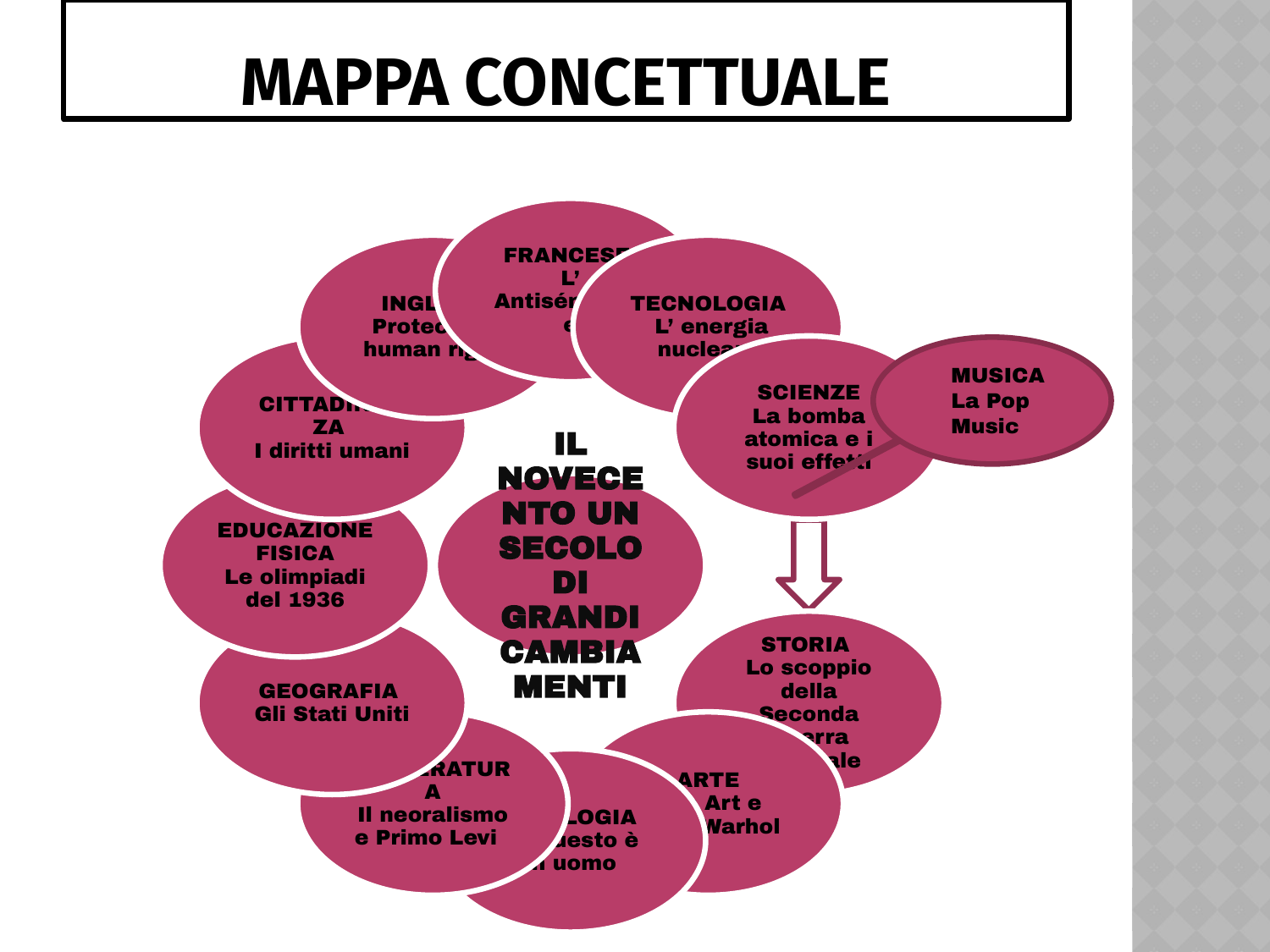

# MAPPA CONCETTUALE
IL NOVECENTO UN SECOLO DI GRANDI CAMBIAMENTI
STORIA
Lo scoppio della Seconda Guerra Mondiale
ARTE
ANTOLOGIA
Se questo è un uomo
SCIENZE
La bomba atomica e i suoi effetti
FRANCESE
LETTERATURA
GEOGRAFIA
Gli Stati Uniti
EDUCAZIONE FISICA
Le olimpiadi del 1936
CITTADINANZA
I diritti umani
TECNOLOGIA

MUSICA
La Pop Music